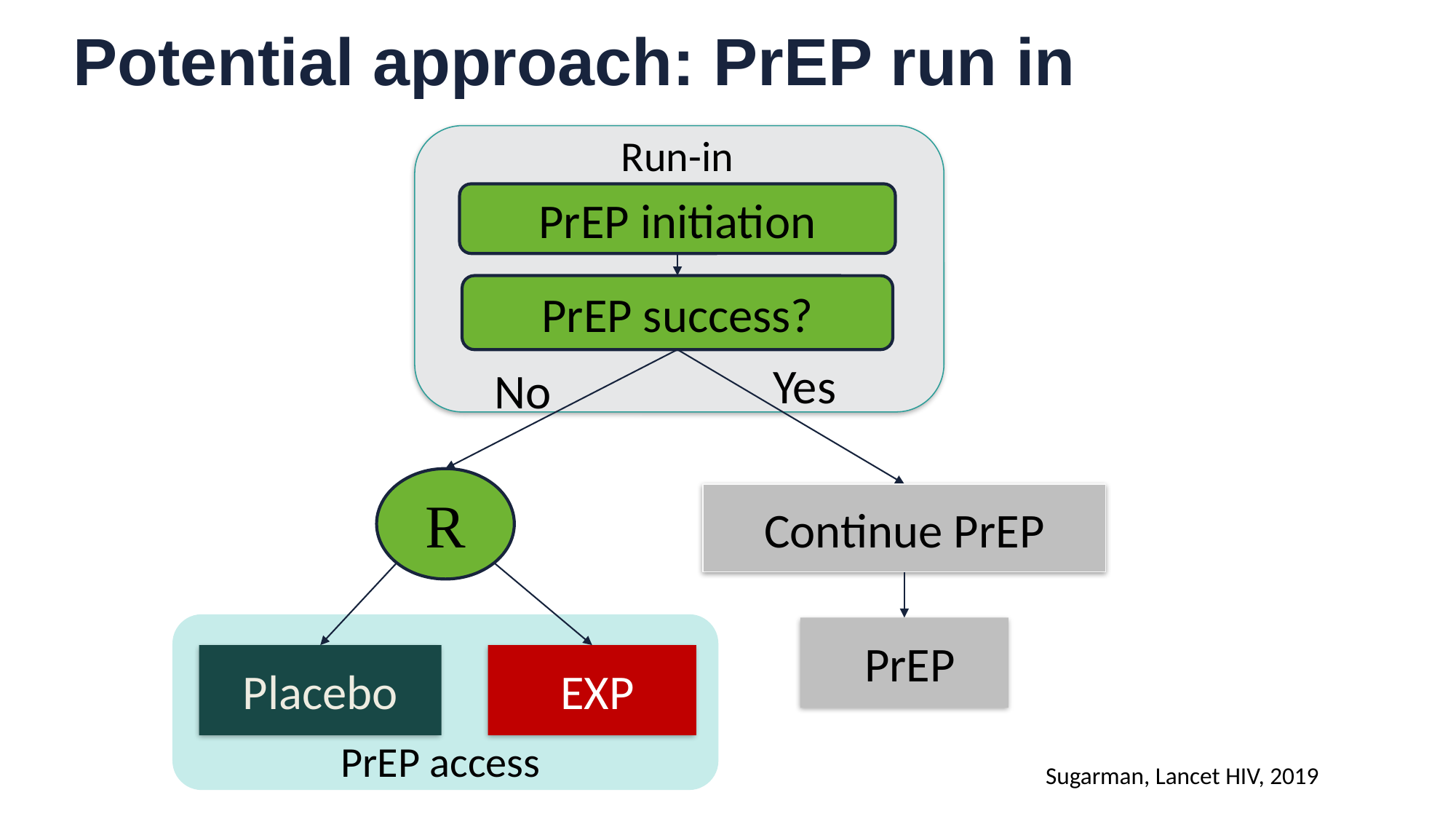

# Potential approach: PrEP run in
Run-in

PrEP initiation
PrEP success?
Yes
Continue PrEP
 No
R

PrEP access
Placebo
 EXP
 PrEP
Sugarman, Lancet HIV, 2019